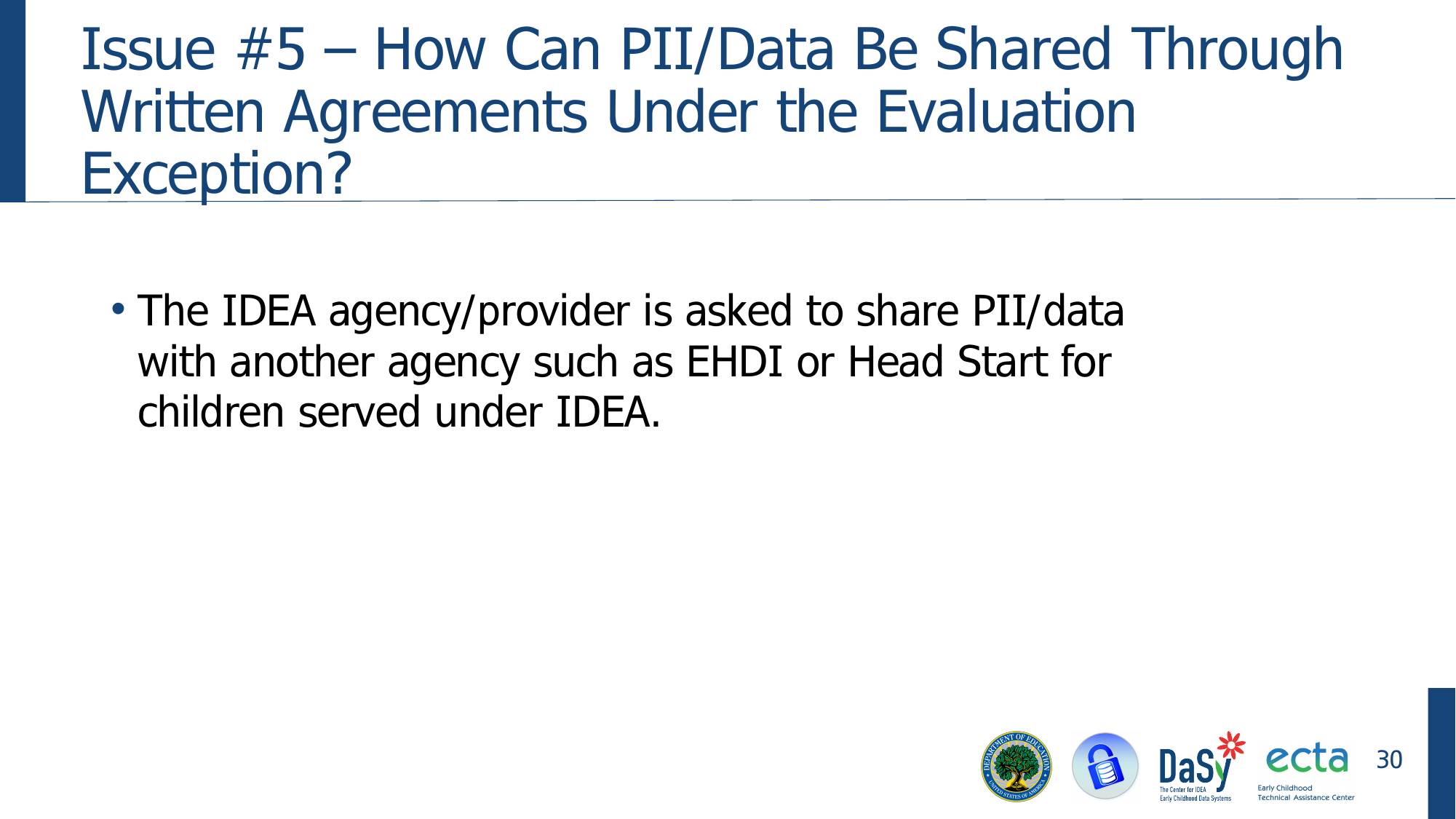

# Issue #5 – How Can PII/Data Be Shared Through Written Agreements Under the Evaluation Exception?
The IDEA agency/provider is asked to share PII/data with another agency such as EHDI or Head Start for children served under IDEA.